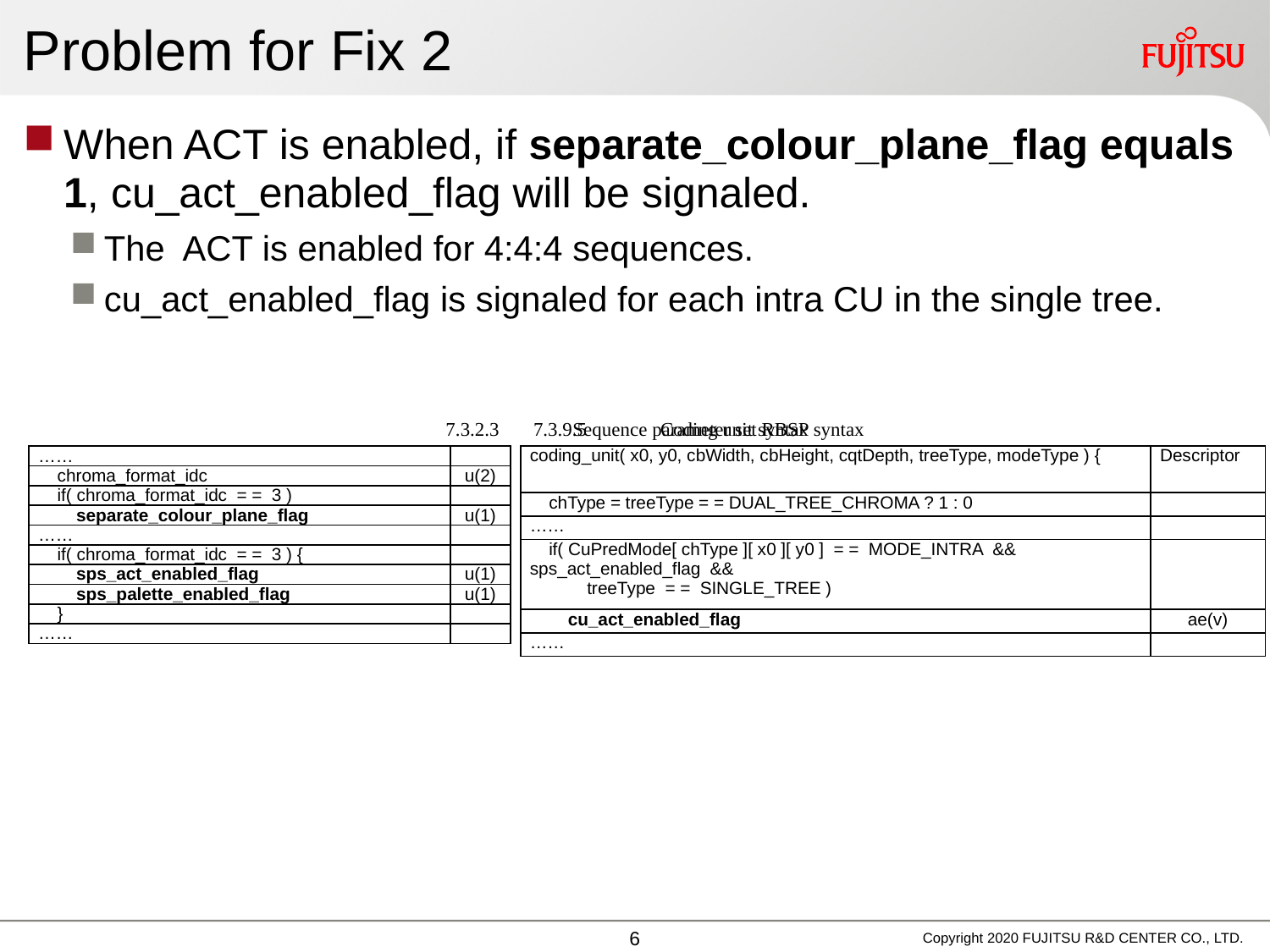

# Problem for Fix 2
When ACT is enabled, if separate_colour_plane_flag equals 1, cu_act_enabled_flag will be signaled.
The  ACT is enabled for 4:4:4 sequences.
cu_act_enabled_flag is signaled for each intra CU in the single tree.
7.3.9.5	Coding unit syntax

7.3.2.3	Sequence parameter set RBSP syntax

| coding\_unit( x0, y0, cbWidth, cbHeight, cqtDepth, treeType, modeType ) { | Descriptor |
| --- | --- |
| chType = treeType = = DUAL\_TREE\_CHROMA ? 1 : 0 |  |
| …… |  |
| if( CuPredMode[ chType ][ x0 ][ y0 ] = = MODE\_INTRA && sps\_act\_enabled\_flag && treeType = = SINGLE\_TREE ) |  |
| cu\_act\_enabled\_flag | ae(v) |
| …… |  |
| …… |  |
| --- | --- |
| chroma\_format\_idc | u(2) |
| if( chroma\_format\_idc = = 3 ) |  |
| separate\_colour\_plane\_flag | u(1) |
| …… |  |
| if( chroma\_format\_idc = = 3 ) { |  |
| sps\_act\_enabled\_flag | u(1) |
| sps\_palette\_enabled\_flag | u(1) |
| } |  |
| …… |  |
6
Copyright 2020 FUJITSU R&D CENTER CO., LTD.